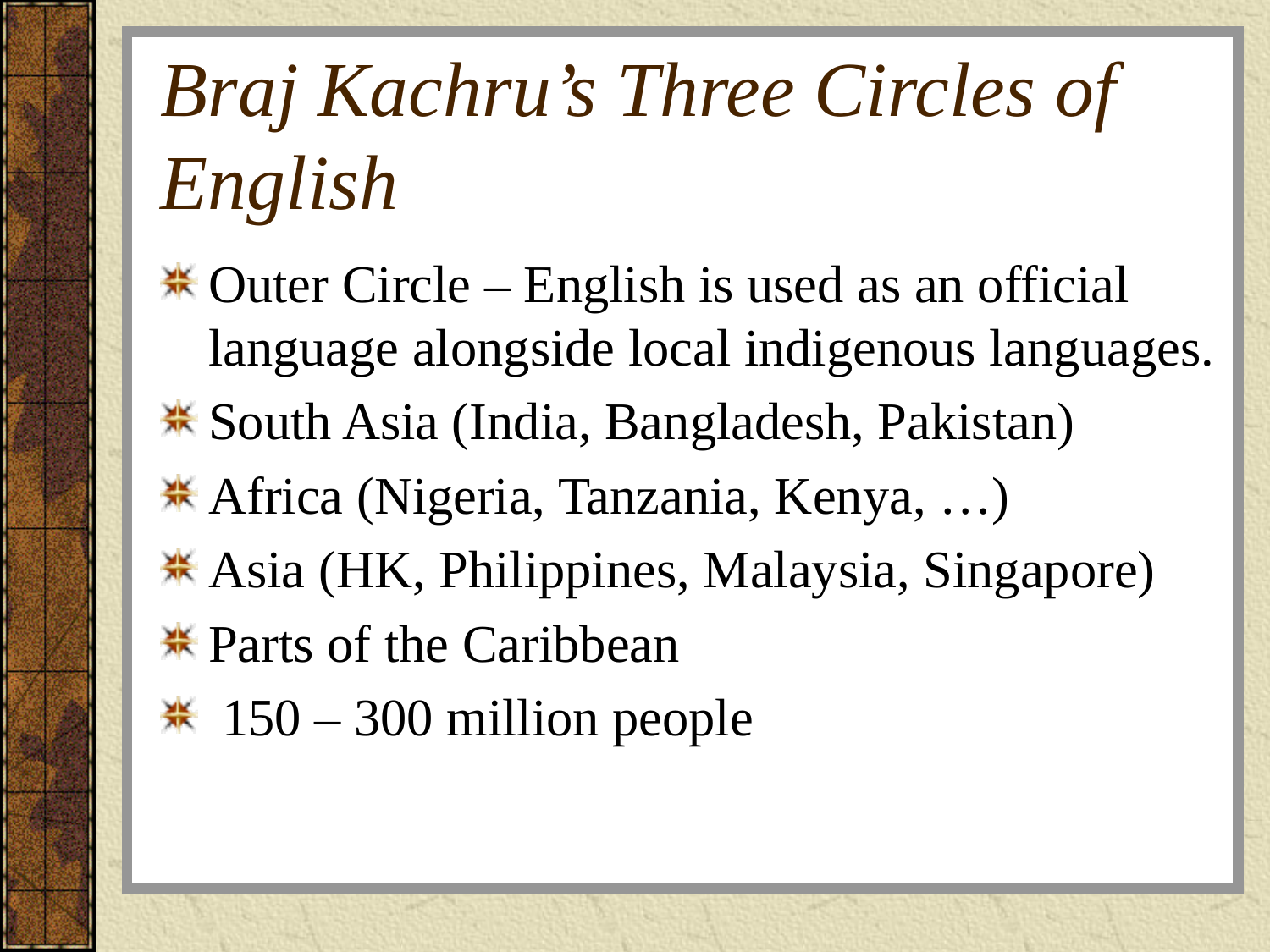

# Braj Kachru’s Three Circles of English
Outer Circle – English is used as an official language alongside local indigenous languages.
South Asia (India, Bangladesh, Pakistan)
Africa (Nigeria, Tanzania, Kenya, …)
Asia (HK, Philippines, Malaysia, Singapore)
Parts of the Caribbean
 150 – 300 million people